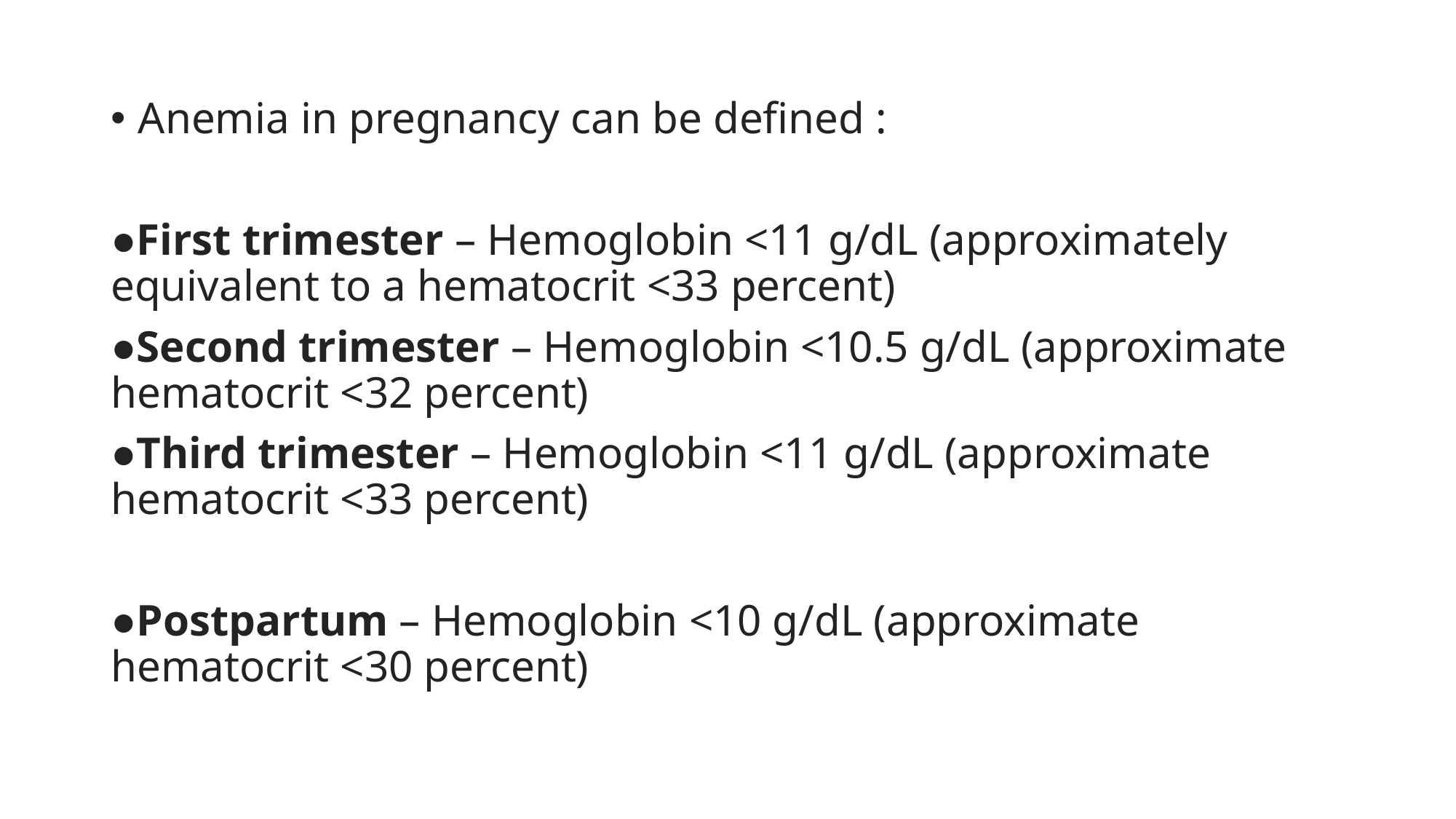

Anemia in pregnancy can be defined :

●First trimester – Hemoglobin <11 g/dL (approximately equivalent to a hematocrit <33 percent)
●Second trimester – Hemoglobin <10.5 g/dL (approximate hematocrit <32 percent)
●Third trimester – Hemoglobin <11 g/dL (approximate hematocrit <33 percent)

●Postpartum – Hemoglobin <10 g/dL (approximate hematocrit <30 percent)